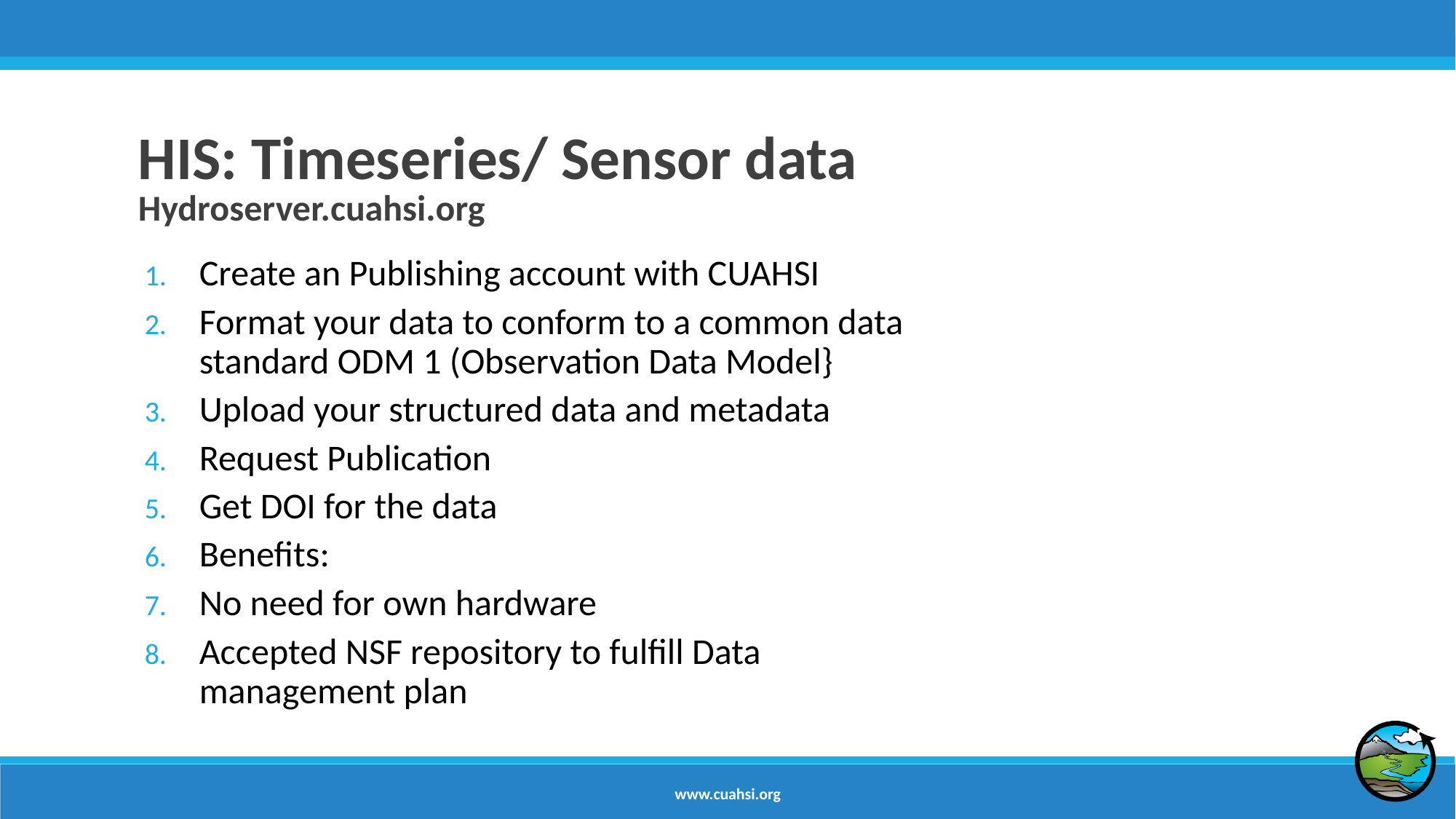

# HIS: Timeseries/ Sensor data Hydroserver.cuahsi.org
Create an Publishing account with CUAHSI
Format your data to conform to a common data standard ODM 1 (Observation Data Model}
Upload your structured data and metadata
Request Publication
Get DOI for the data
Benefits:
No need for own hardware
Accepted NSF repository to fulfill Data management plan

www.cuahsi.org